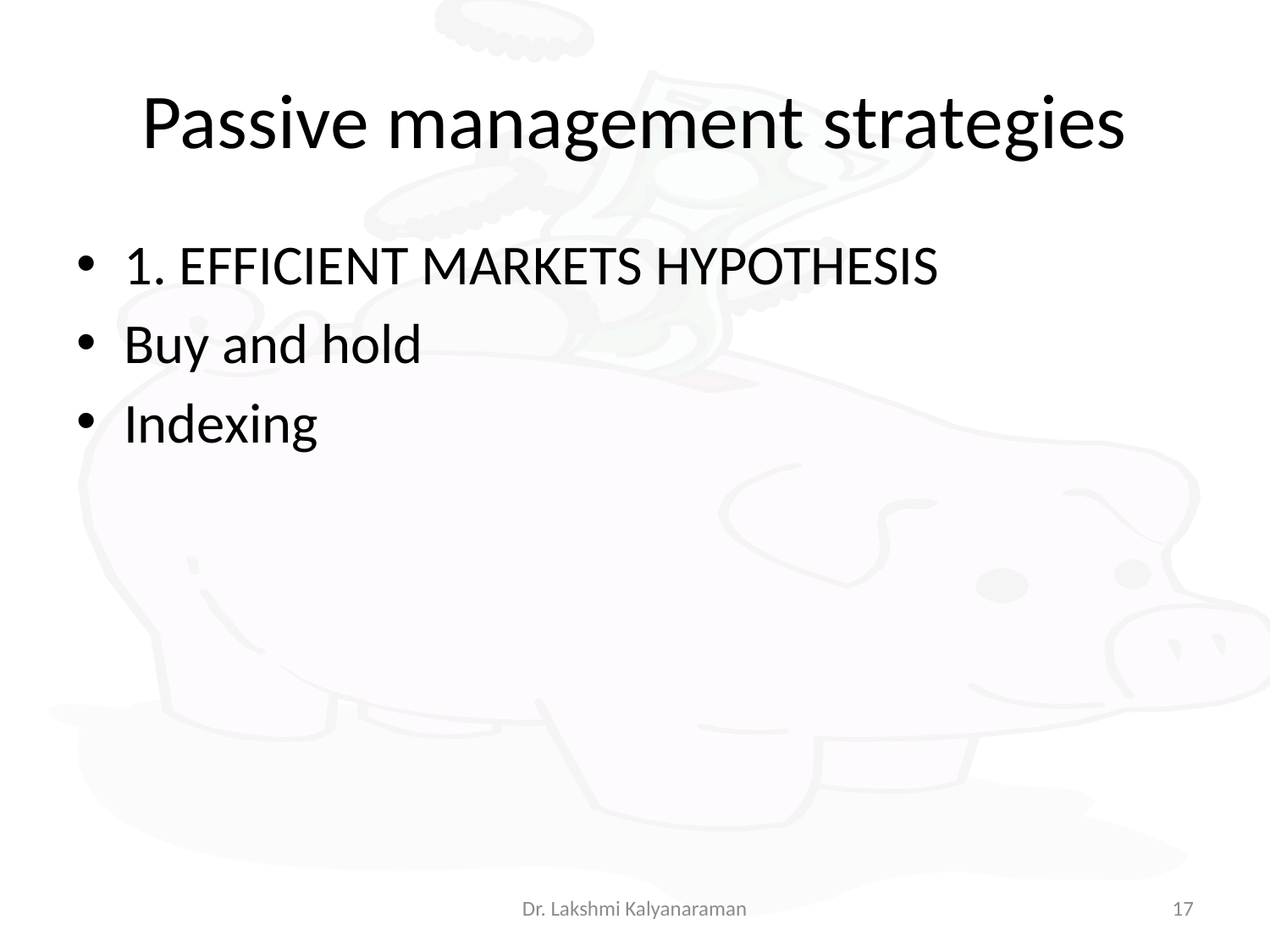

# Passive management strategies
1. EFFICIENT MARKETS HYPOTHESIS
Buy and hold
Indexing
Dr. Lakshmi Kalyanaraman
17